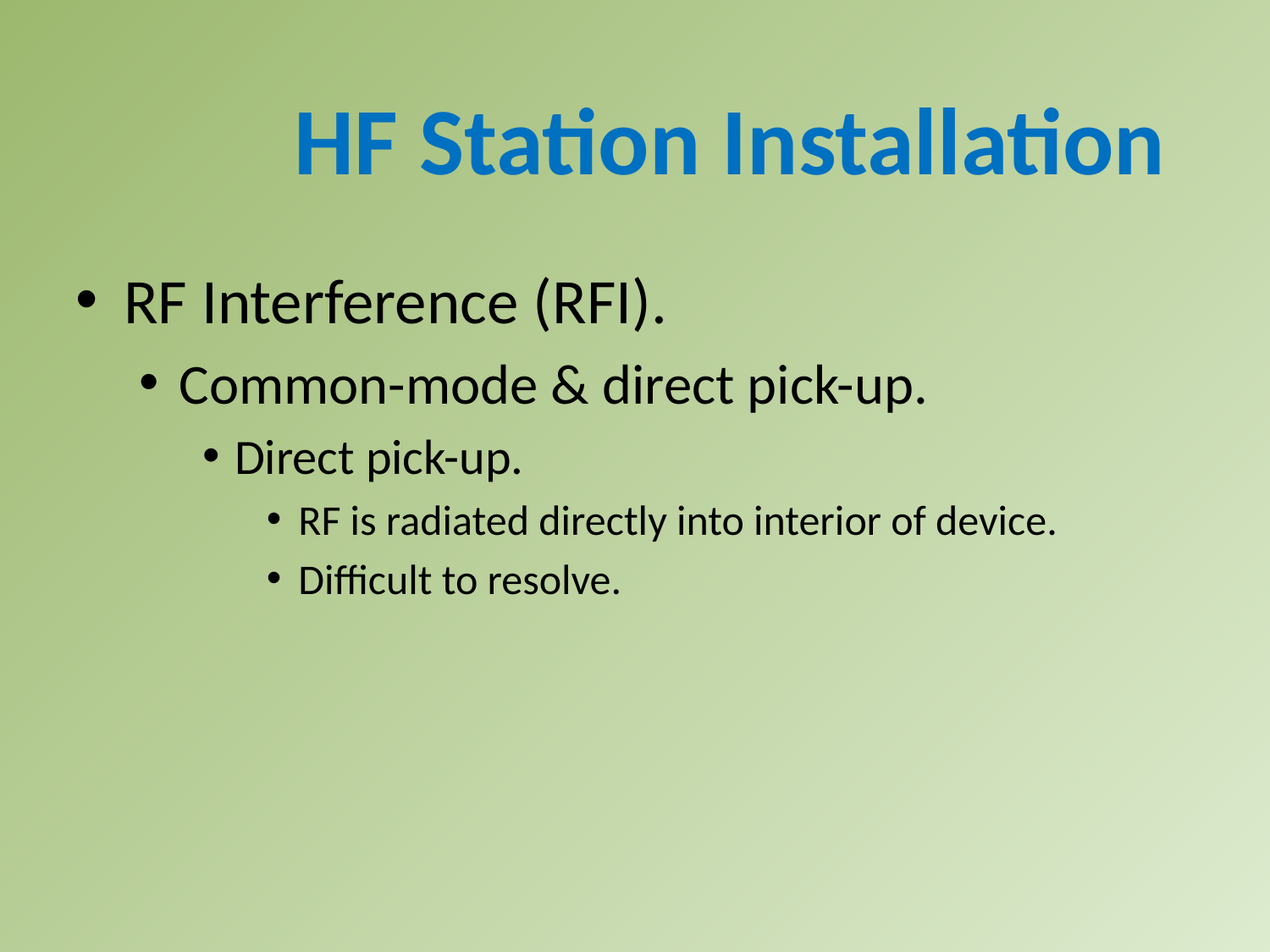

HF Station Installation
RF Interference (RFI).
Common-mode & direct pick-up.
Direct pick-up.
RF is radiated directly into interior of device.
Difficult to resolve.